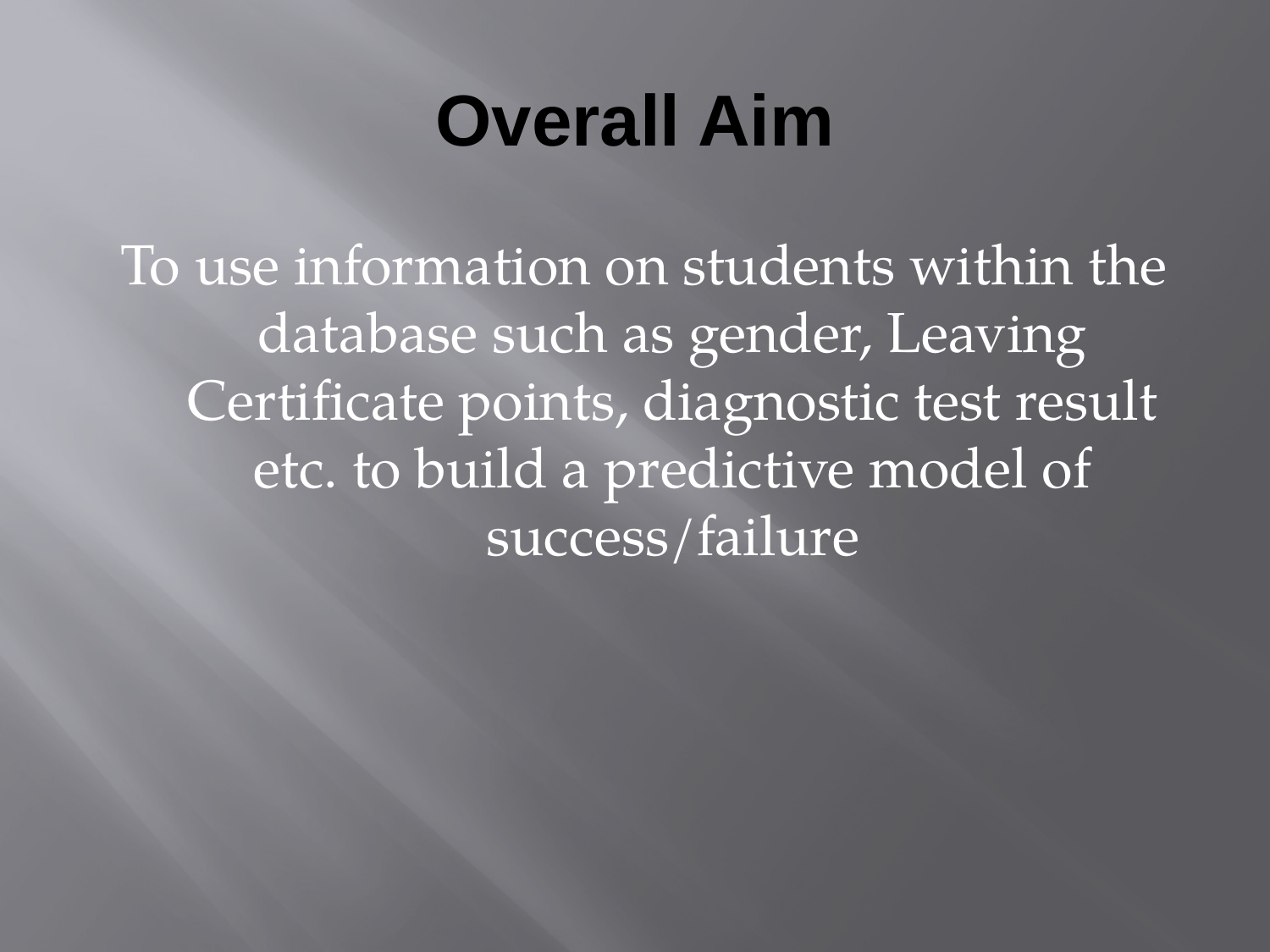

# Overall Aim
To use information on students within the database such as gender, Leaving Certificate points, diagnostic test result etc. to build a predictive model of success/failure